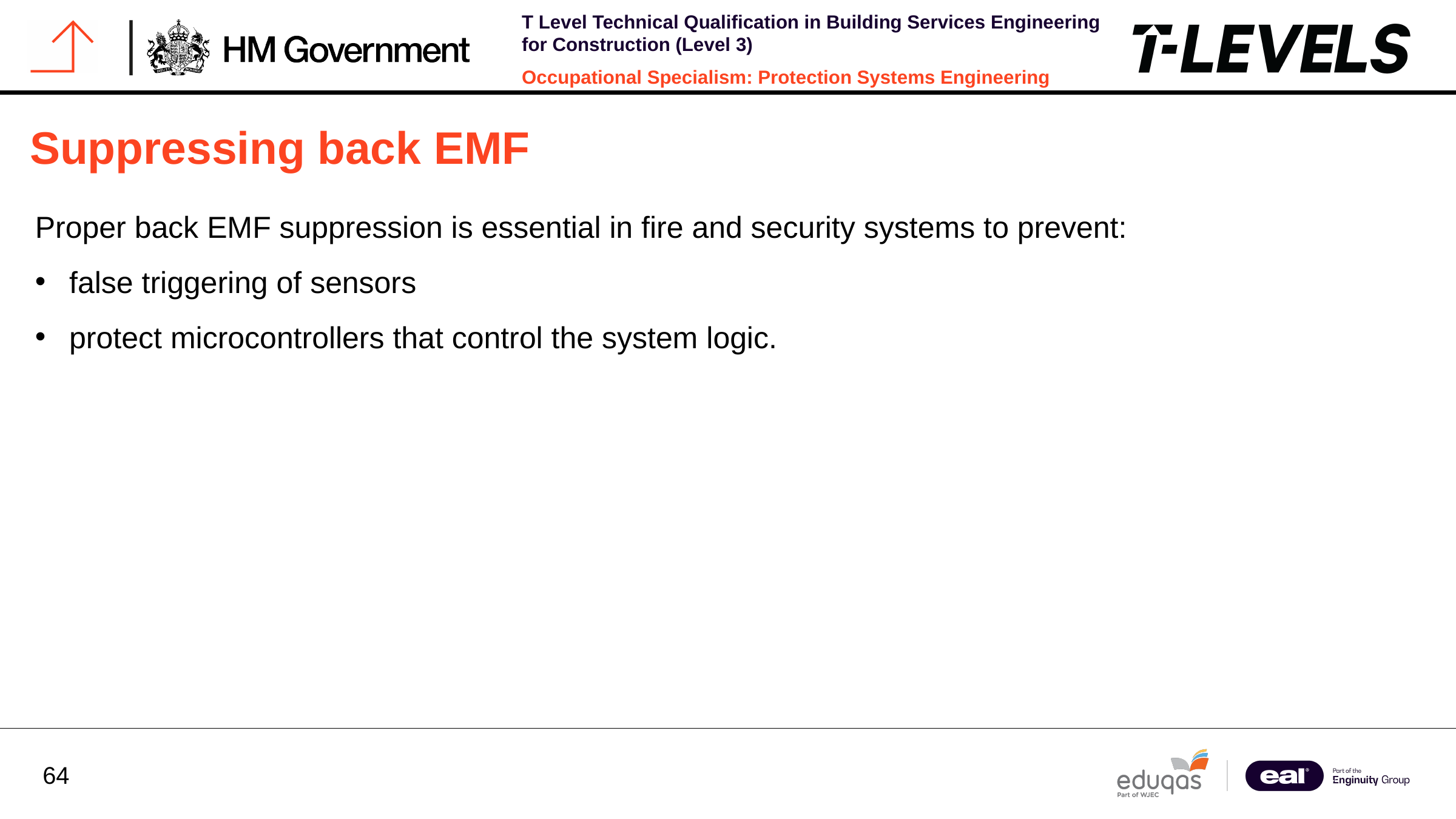

Suppressing back EMF
Proper back EMF suppression is essential in fire and security systems to prevent:
false triggering of sensors
protect microcontrollers that control the system logic.